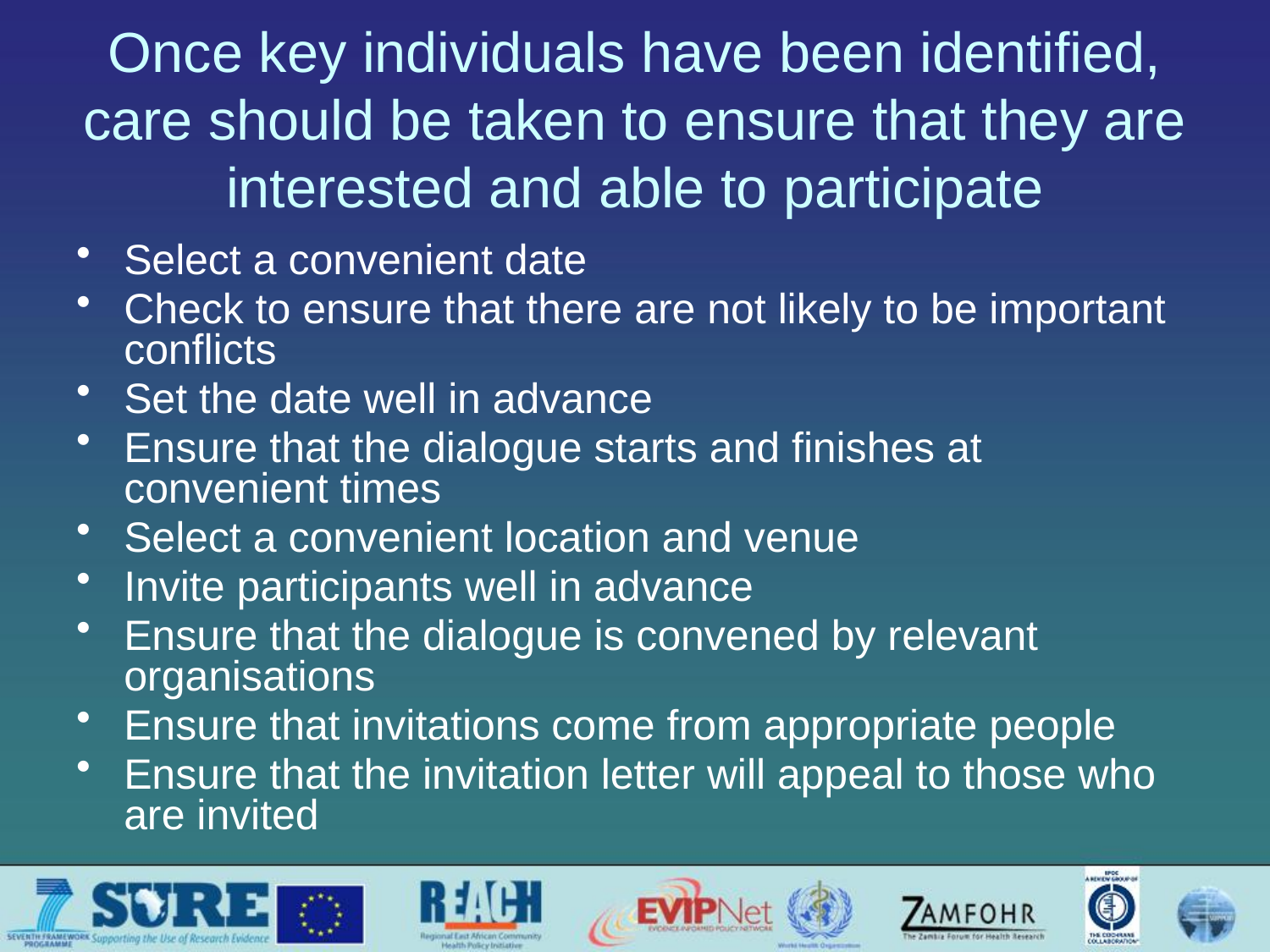

# Once key individuals have been identified, care should be taken to ensure that they are interested and able to participate
Select a convenient date
Check to ensure that there are not likely to be important conflicts
Set the date well in advance
Ensure that the dialogue starts and finishes at convenient times
Select a convenient location and venue
Invite participants well in advance
Ensure that the dialogue is convened by relevant organisations
Ensure that invitations come from appropriate people
Ensure that the invitation letter will appeal to those who are invited